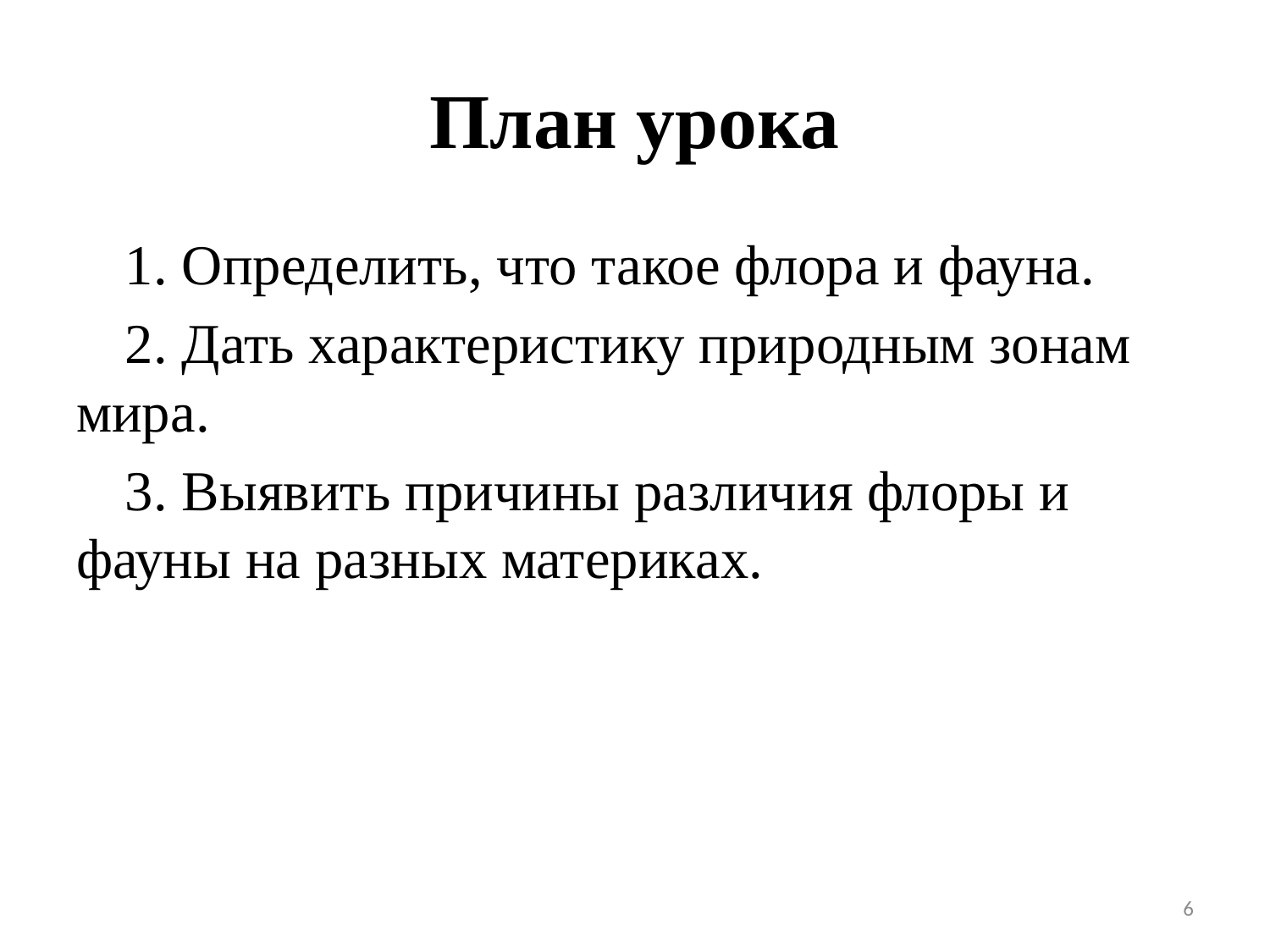

# План урока
1. Определить, что такое флора и фауна.
2. Дать характеристику природным зонам мира.
3. Выявить причины различия флоры и фауны на разных материках.
6